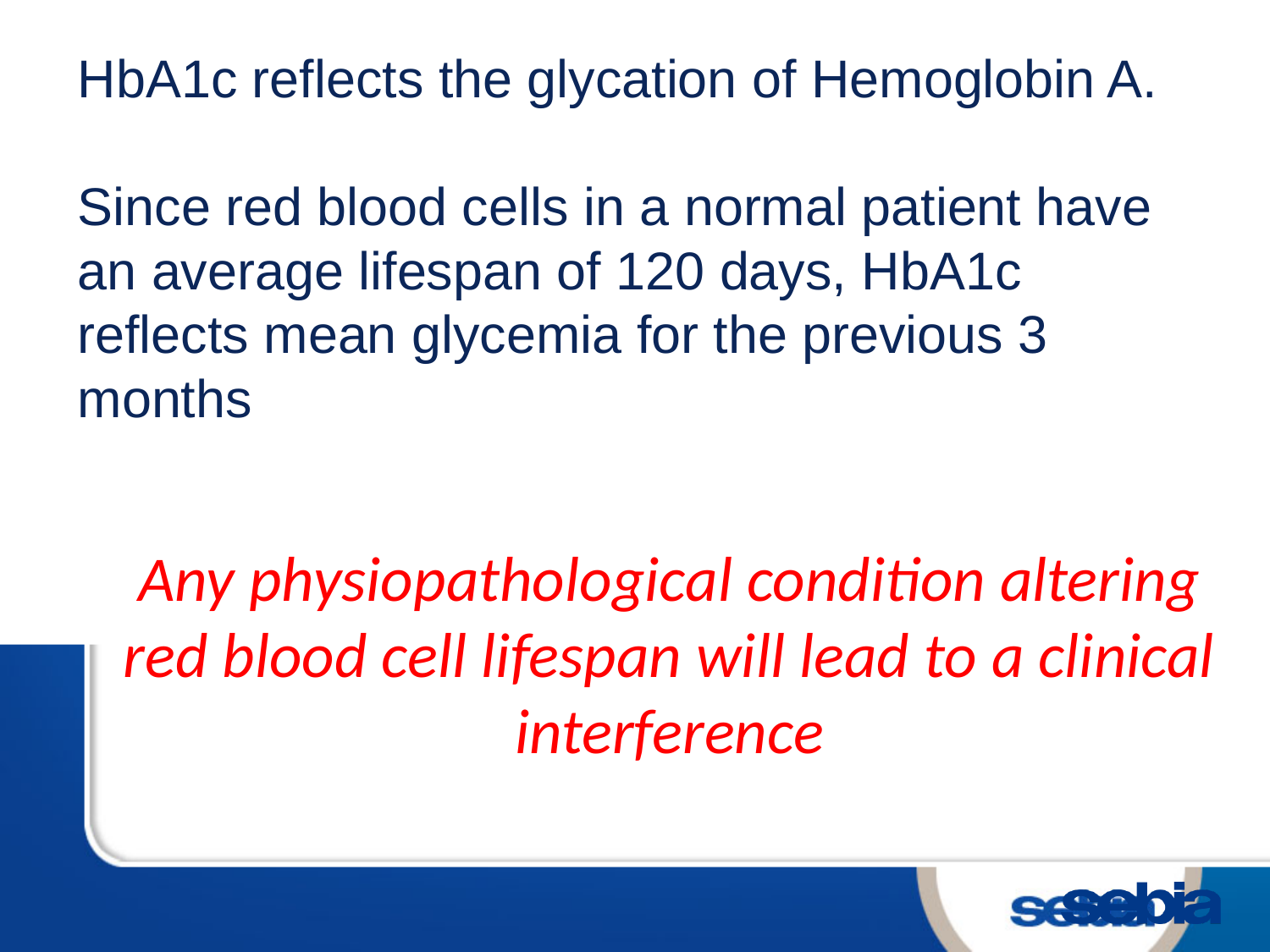

# HbA1c reflects the glycation of Hemoglobin A. Since red blood cells in a normal patient have an average lifespan of 120 days, HbA1c reflects mean glycemia for the previous 3 months
Any physiopathological condition altering red blood cell lifespan will lead to a clinical interference